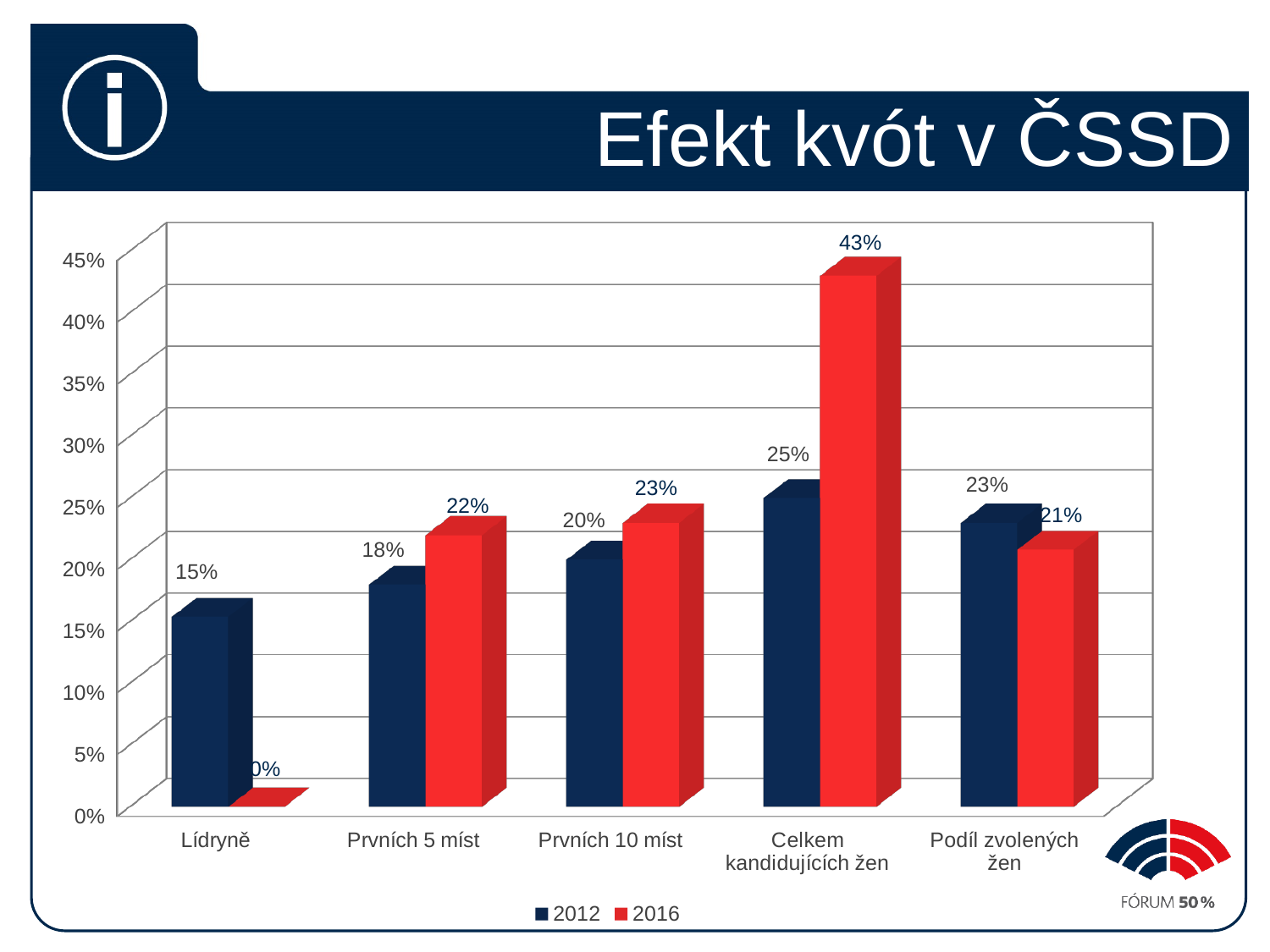

# Efekt kvót v ČSSD

[unsupported chart]